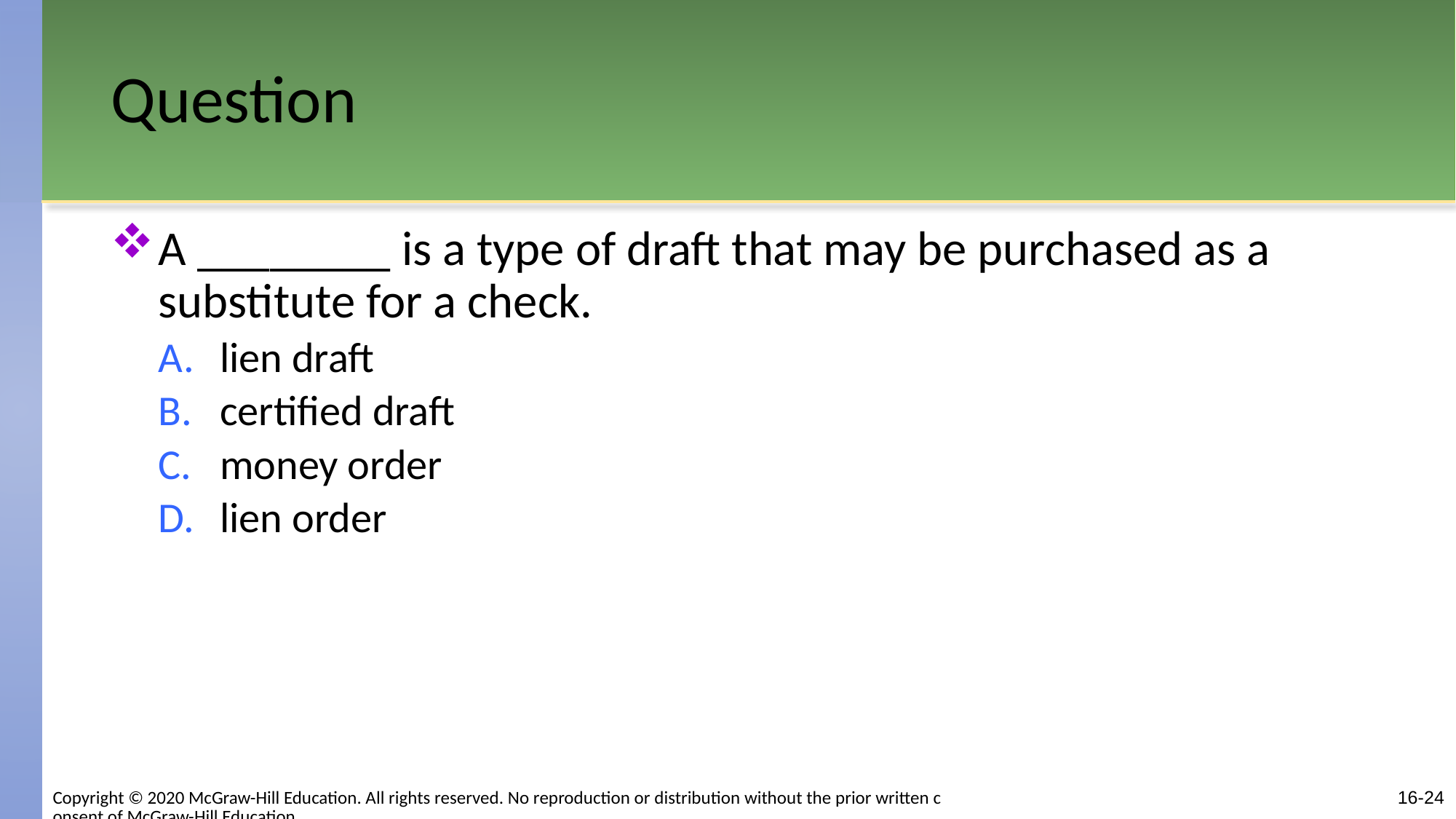

# Question
A ________ is a type of draft that may be purchased as a substitute for a check.
lien draft
certified draft
money order
lien order
Copyright © 2020 McGraw-Hill Education. All rights reserved. No reproduction or distribution without the prior written consent of McGraw-Hill Education.
16-24